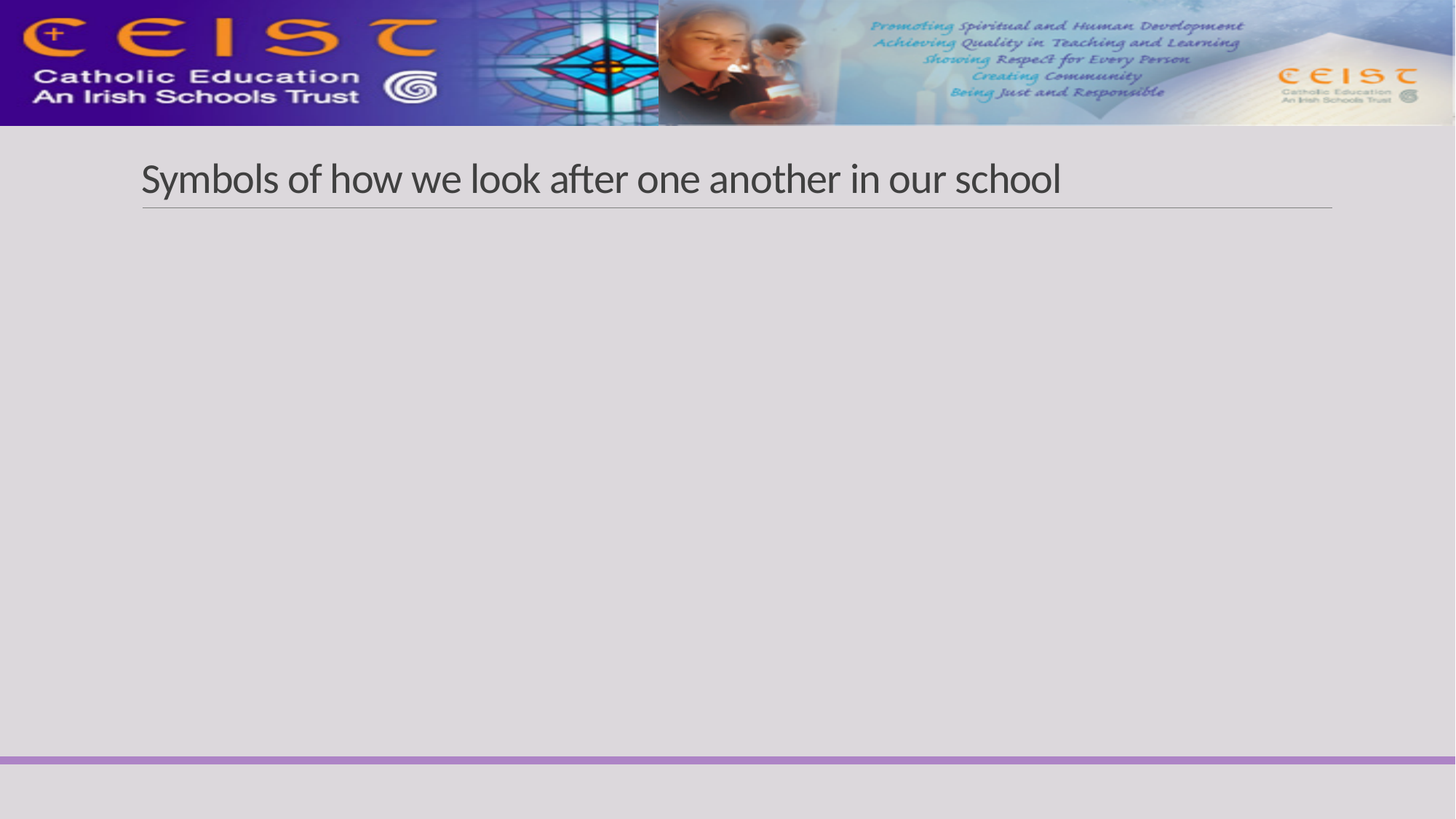

# Symbols of how we look after one another in our school